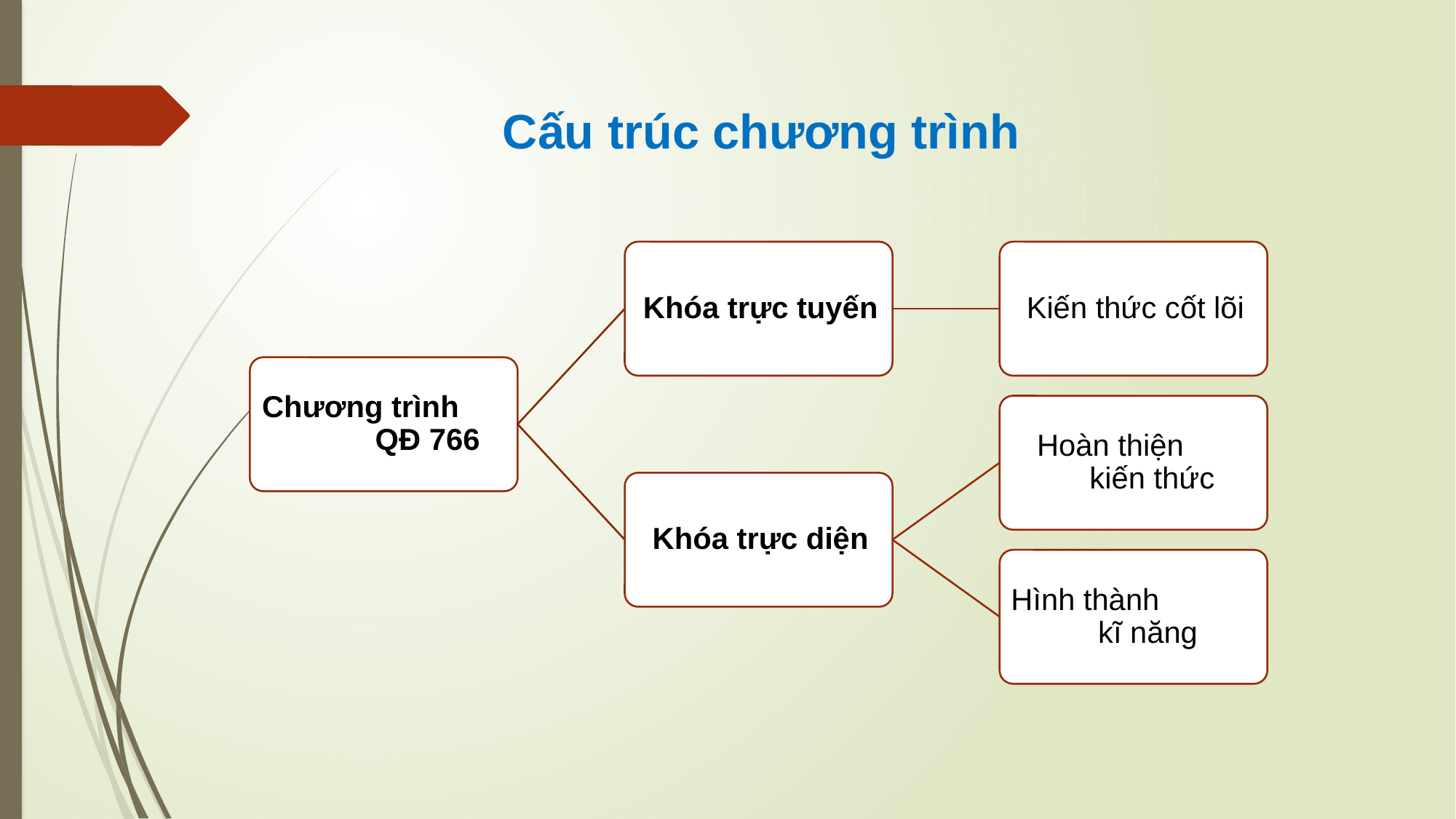

Cấu trúc chương trình
Chương trình                 QĐ 766

Khóa trực tuyến

Kiến thức cốt lõi

Khóa trực diện

   Hoàn thiện              kiến thức

Hình thành                 kĩ năng